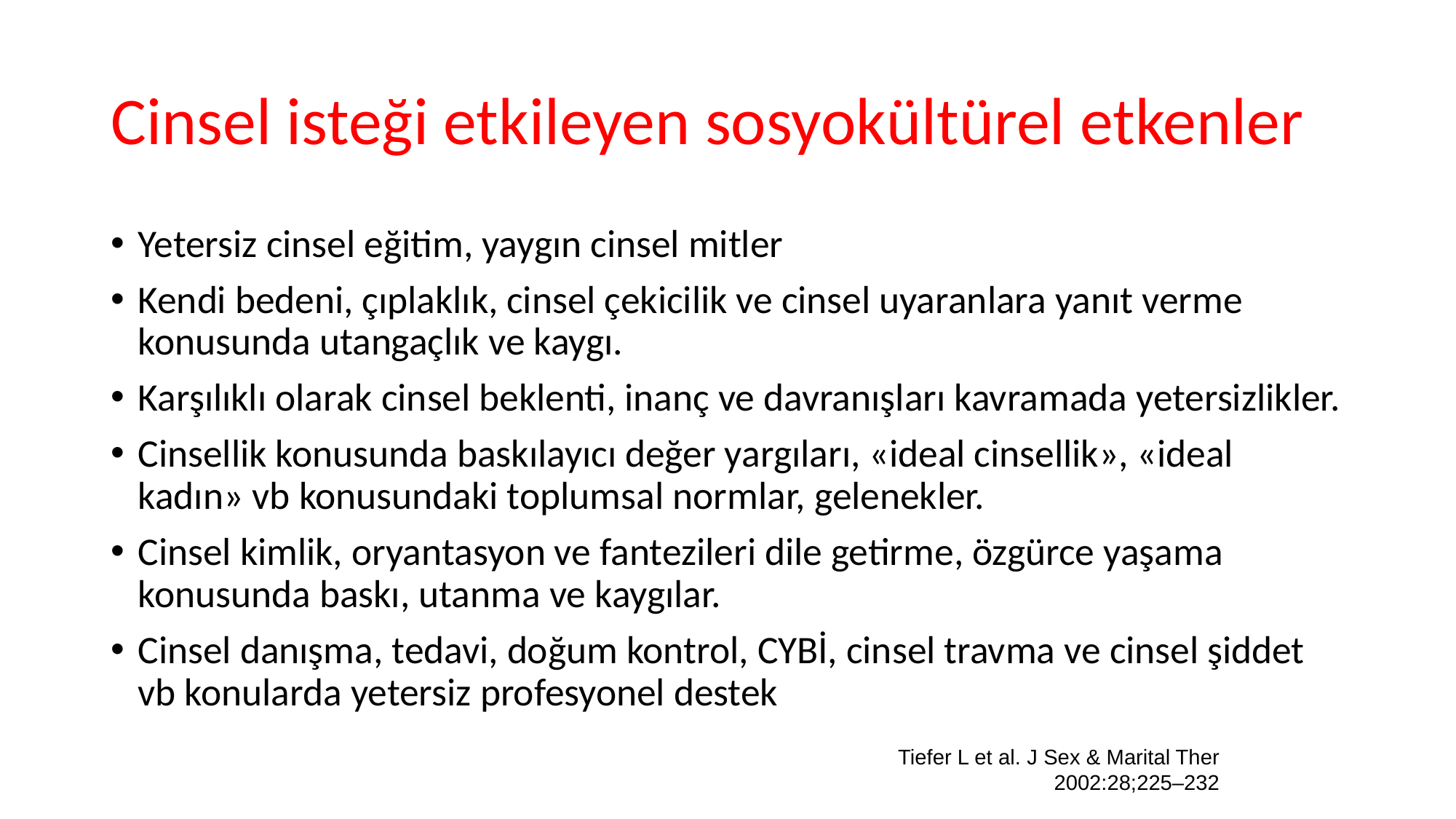

# Cinsel isteği etkileyen sosyokültürel etkenler
Yetersiz cinsel eğitim, yaygın cinsel mitler
Kendi bedeni, çıplaklık, cinsel çekicilik ve cinsel uyaranlara yanıt verme konusunda utangaçlık ve kaygı.
Karşılıklı olarak cinsel beklenti, inanç ve davranışları kavramada yetersizlikler.
Cinsellik konusunda baskılayıcı değer yargıları, «ideal cinsellik», «ideal kadın» vb konusundaki toplumsal normlar, gelenekler.
Cinsel kimlik, oryantasyon ve fantezileri dile getirme, özgürce yaşama konusunda baskı, utanma ve kaygılar.
Cinsel danışma, tedavi, doğum kontrol, CYBİ, cinsel travma ve cinsel şiddet vb konularda yetersiz profesyonel destek

Tiefer L et al. J Sex & Marital Ther 2002:28;225–232